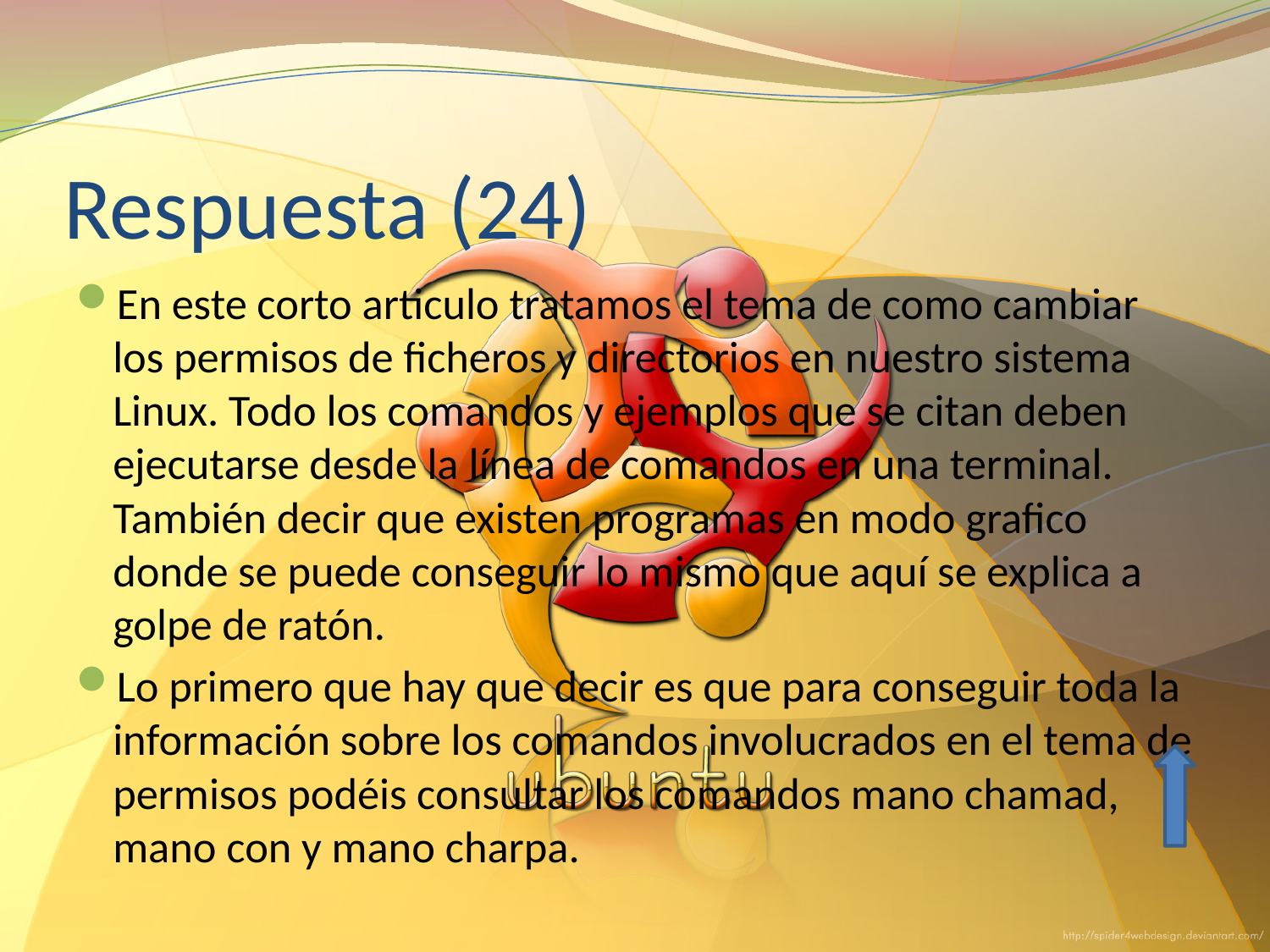

# Respuesta (24)
En este corto articulo tratamos el tema de como cambiar los permisos de ficheros y directorios en nuestro sistema Linux. Todo los comandos y ejemplos que se citan deben ejecutarse desde la línea de comandos en una terminal. También decir que existen programas en modo grafico donde se puede conseguir lo mismo que aquí se explica a golpe de ratón.
Lo primero que hay que decir es que para conseguir toda la información sobre los comandos involucrados en el tema de permisos podéis consultar los comandos mano chamad, mano con y mano charpa.